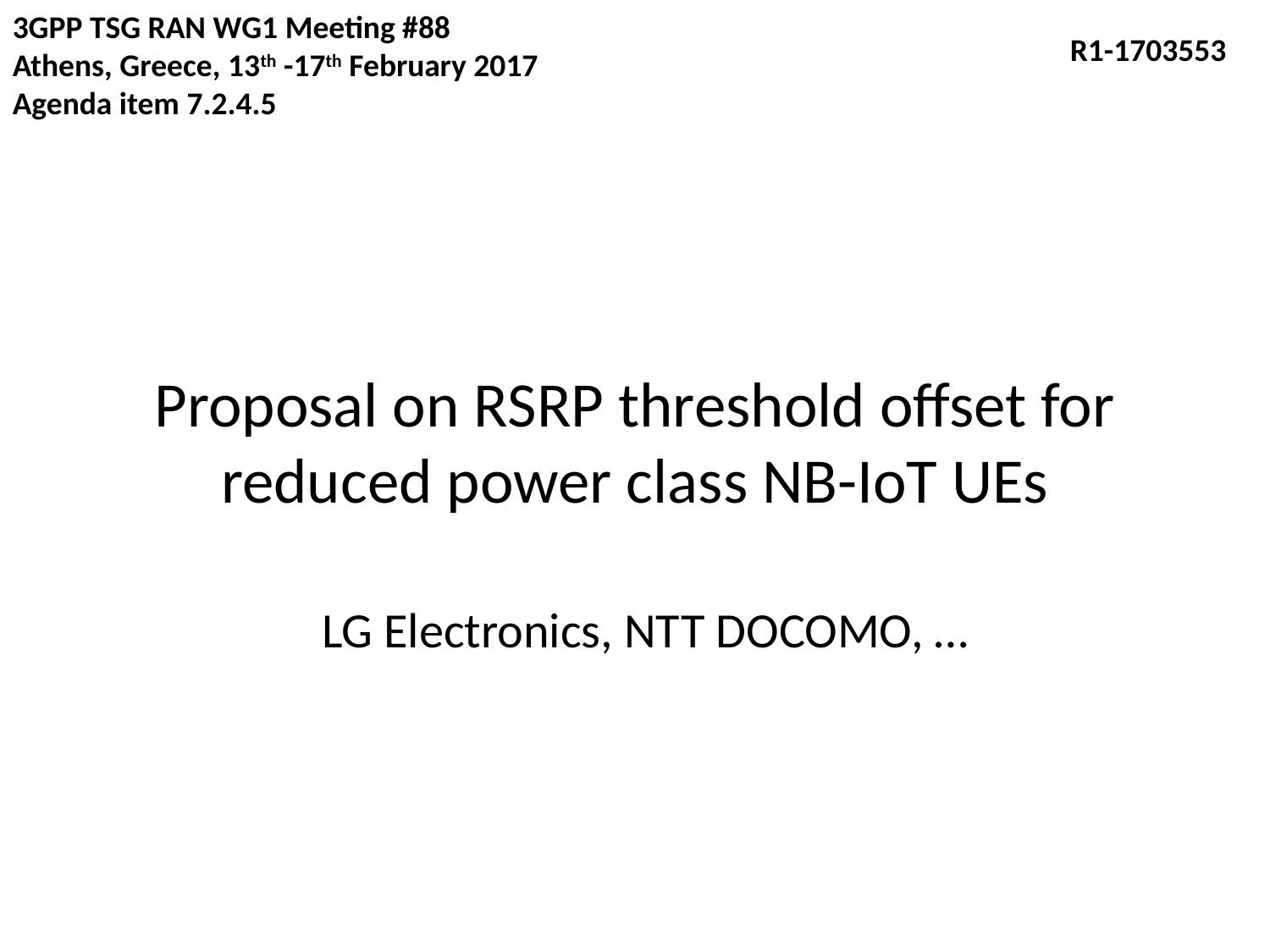

3GPP TSG RAN WG1 Meeting #88
Athens, Greece, 13th -17th February 2017
Agenda item 7.2.4.5
R1-1703553
# Proposal on RSRP threshold offset for reduced power class NB-IoT UEs
LG Electronics, NTT DOCOMO, …